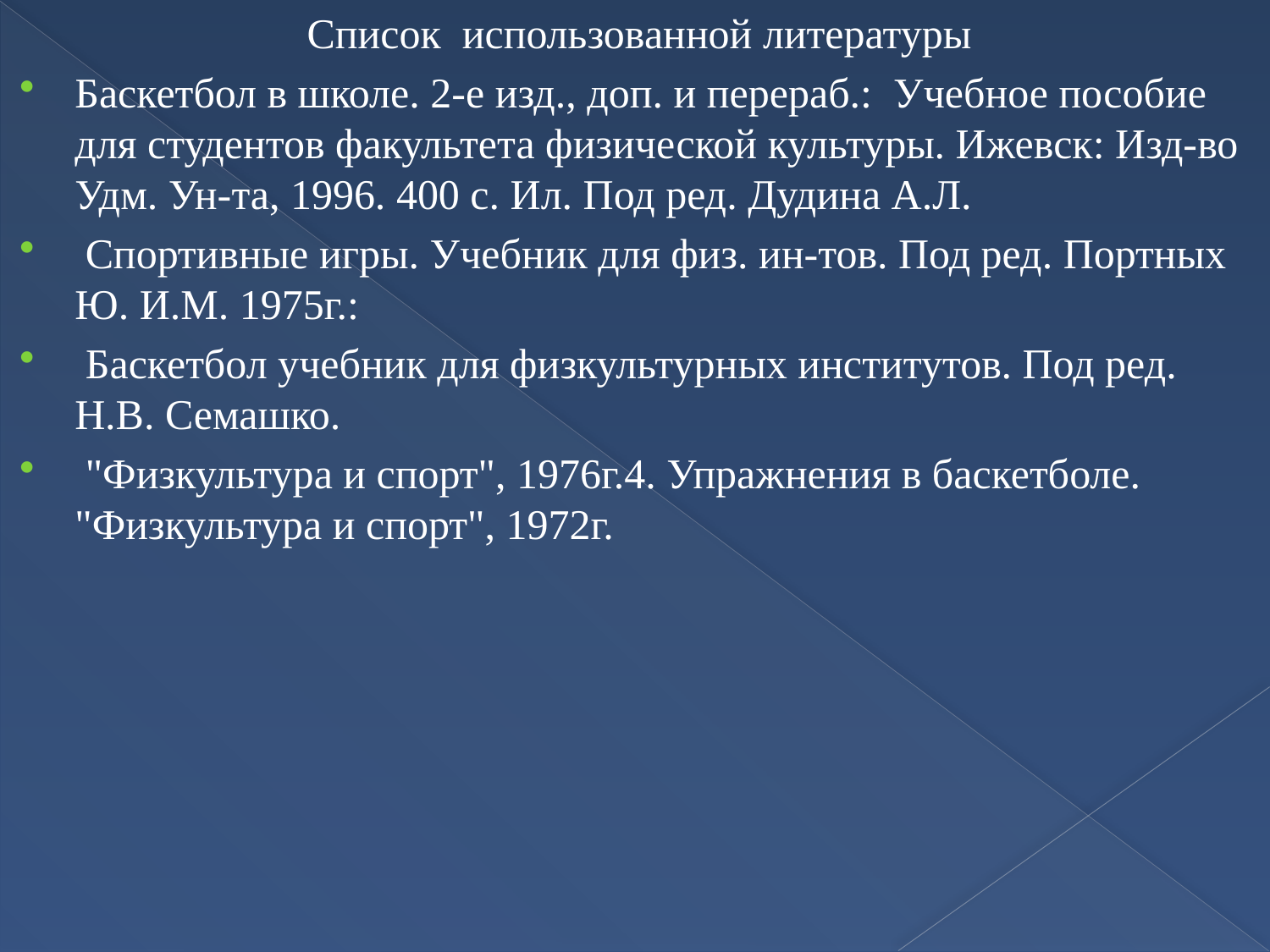

Список  использованной литературы
Баскетбол в школе. 2-е изд., доп. и перераб.:  Учебное пособие для студентов факультета физической культуры. Ижевск: Изд-во Удм. Ун-та, 1996. 400 с. Ил. Под ред. Дудина А.Л.
 Спортивные игры. Учебник для физ. ин-тов. Под ред. Портных Ю. И.М. 1975г.:
 Баскетбол учебник для физкультурных институтов. Под ред. Н.В. Семашко.
 "Физкультура и спорт", 1976г.4. Упражнения в баскетболе. "Физкультура и спорт", 1972г.